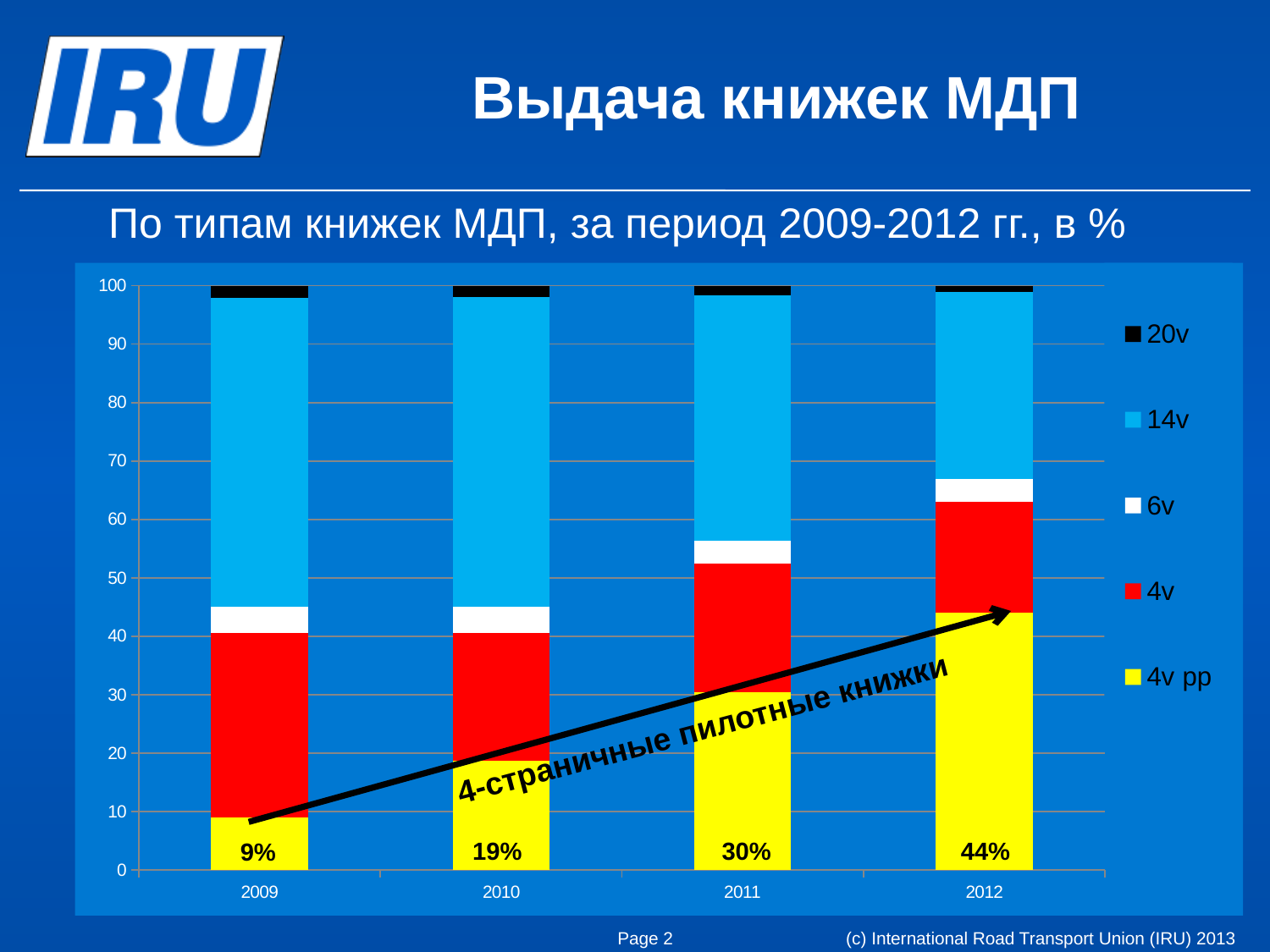

# Выдача книжек МДП
По типам книжек МДП, за период 2009-2012 гг., в %

### Chart

| Category | 4v pp | 4v | 6v | 14v | 20v |
|---|---|---|---|---|---|
| 2009 | 9.0 | 31.5 | 4.5 | 52.9 | 2.2 |
| 2010 | 18.7 | 21.9 | 4.4 | 53.0 | 1.9 |
| 2011 | 30.4 | 22.0 | 4.0 | 42.0 | 1.7000000000000002 |
| 2012 | 44.0 | 19.0 | 4.0 | 32.0 | 1.0 |
4-страничные пилотные книжки
30%
19%
44%
9%
(c) International Road Transport Union (IRU) 2013
Page 2